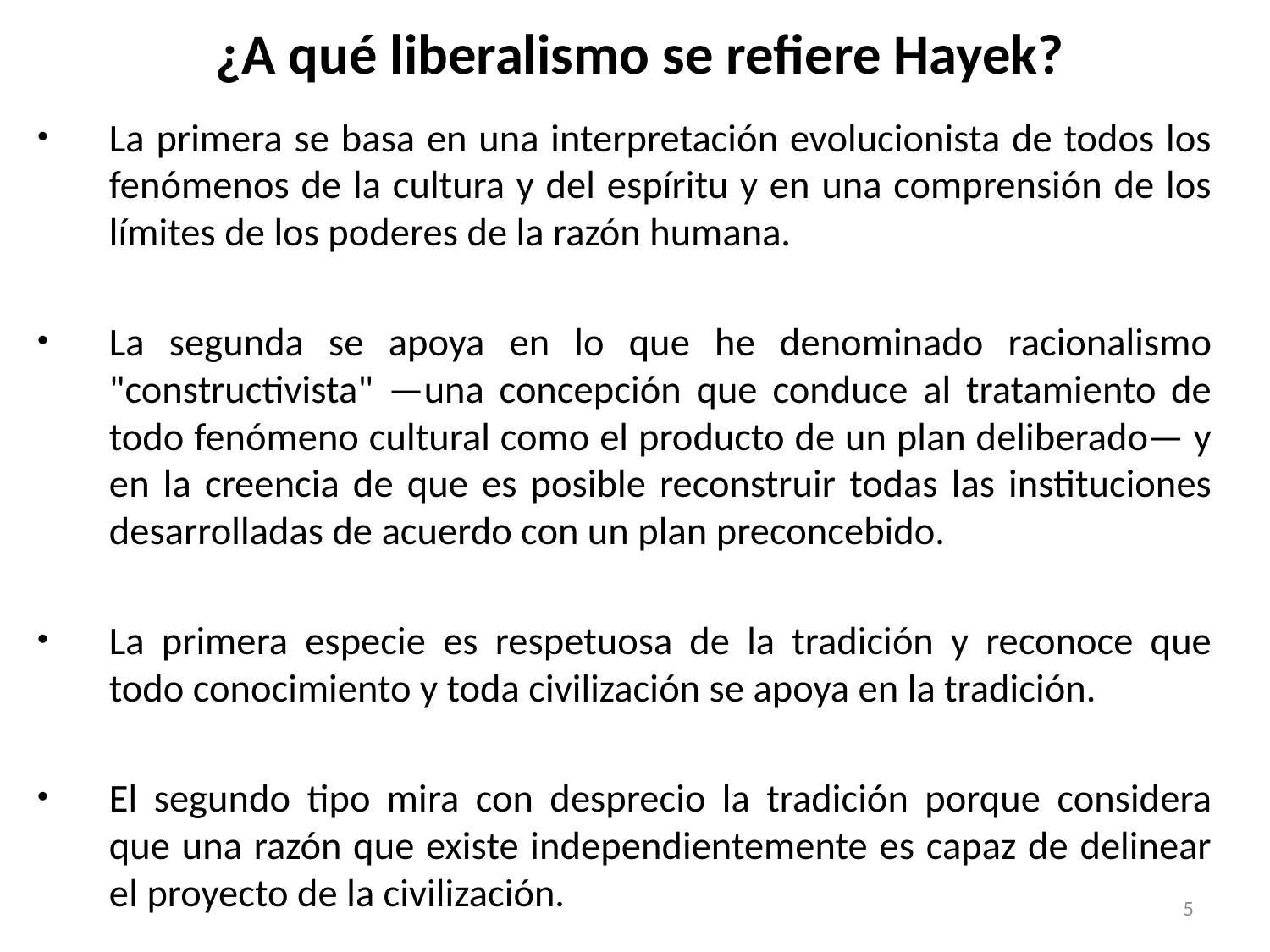

# ¿A qué liberalismo se refiere Hayek?
La primera se basa en una interpretación evolucionista de todos los fenómenos de la cultura y del espíritu y en una comprensión de los límites de los poderes de la razón humana.

La segunda se apoya en lo que he denominado racionalismo "constructivista" —una concepción que conduce al tratamiento de todo fenómeno cultural como el producto de un plan deliberado— y en la creencia de que es posible reconstruir todas las instituciones desarrolladas de acuerdo con un plan preconcebido.

La primera especie es respetuosa de la tradición y reconoce que todo conocimiento y toda civilización se apoya en la tradición.

El segundo tipo mira con desprecio la tradición porque considera que una razón que existe independientemente es capaz de delinear el proyecto de la civilización.

5